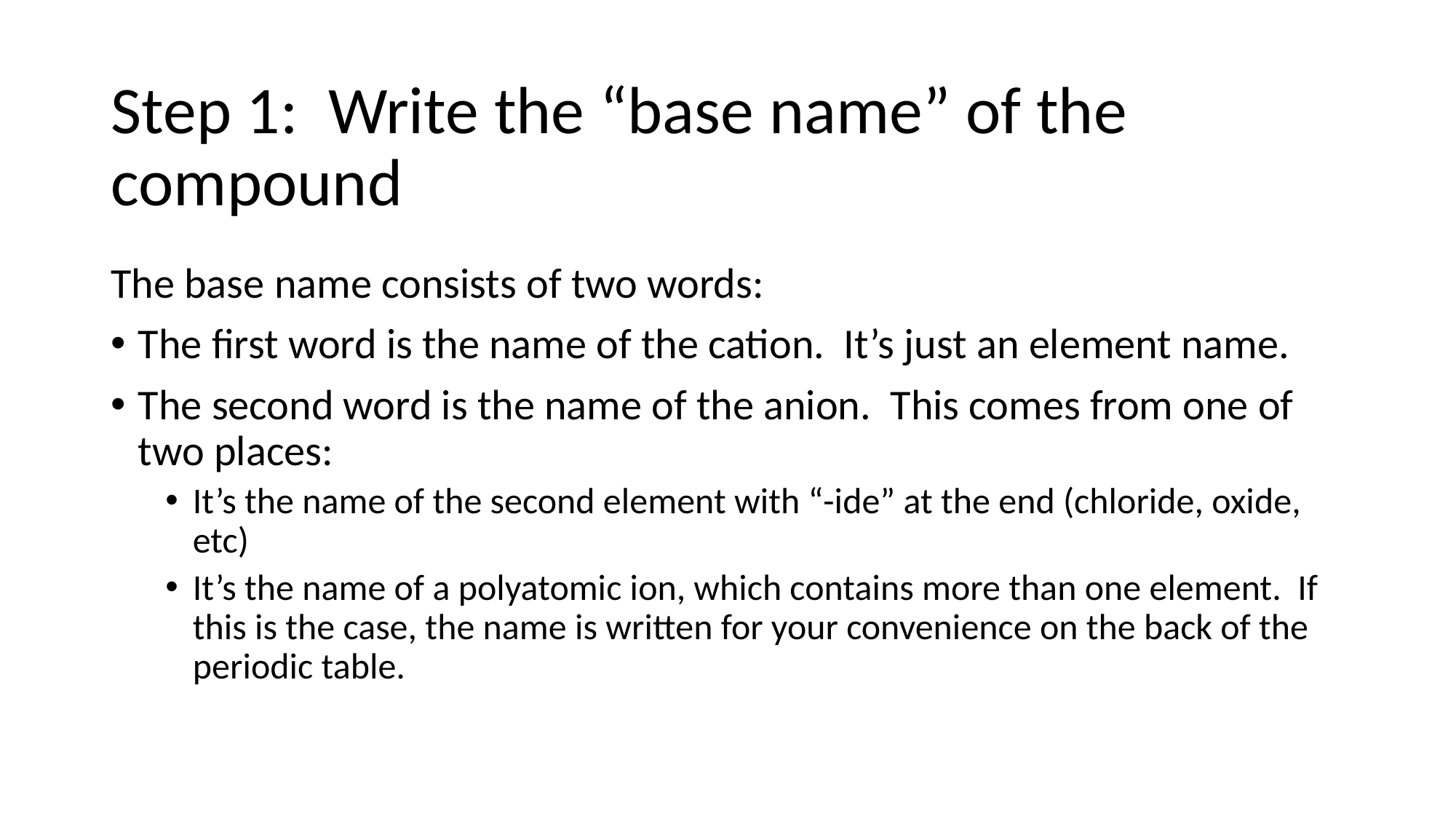

# Step 1:  Write the “base name” of the compound
The base name consists of two words:
The first word is the name of the cation.  It’s just an element name.
The second word is the name of the anion.  This comes from one of two places:
It’s the name of the second element with “-ide” at the end (chloride, oxide, etc)
It’s the name of a polyatomic ion, which contains more than one element.  If this is the case, the name is written for your convenience on the back of the periodic table.